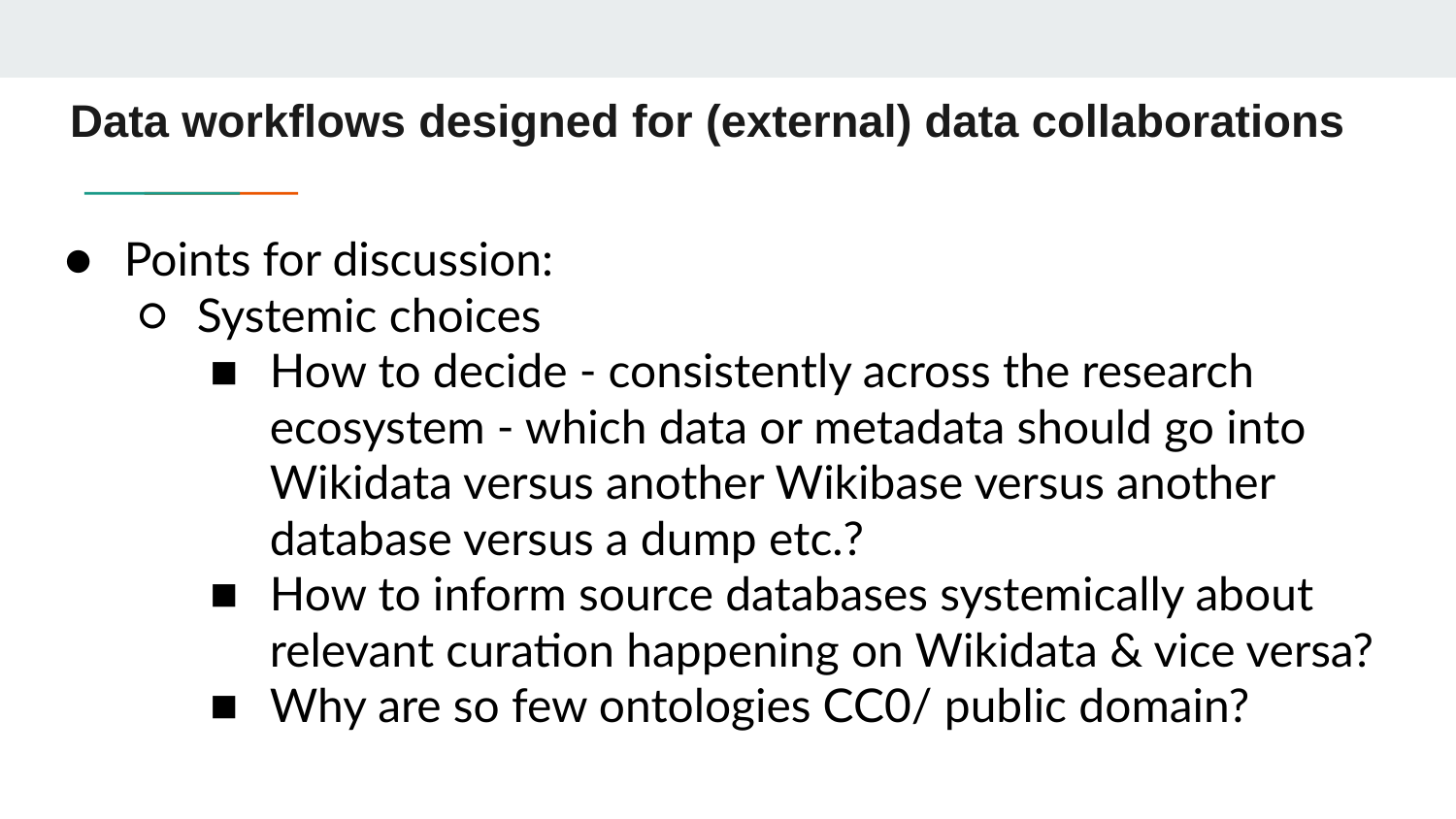

# Data workflows designed for (external) data collaborations
Points for discussion:
Systemic choices
How to decide - consistently across the research ecosystem - which data or metadata should go into Wikidata versus another Wikibase versus another database versus a dump etc.?
How to inform source databases systemically about relevant curation happening on Wikidata & vice versa?
Why are so few ontologies CC0/ public domain?